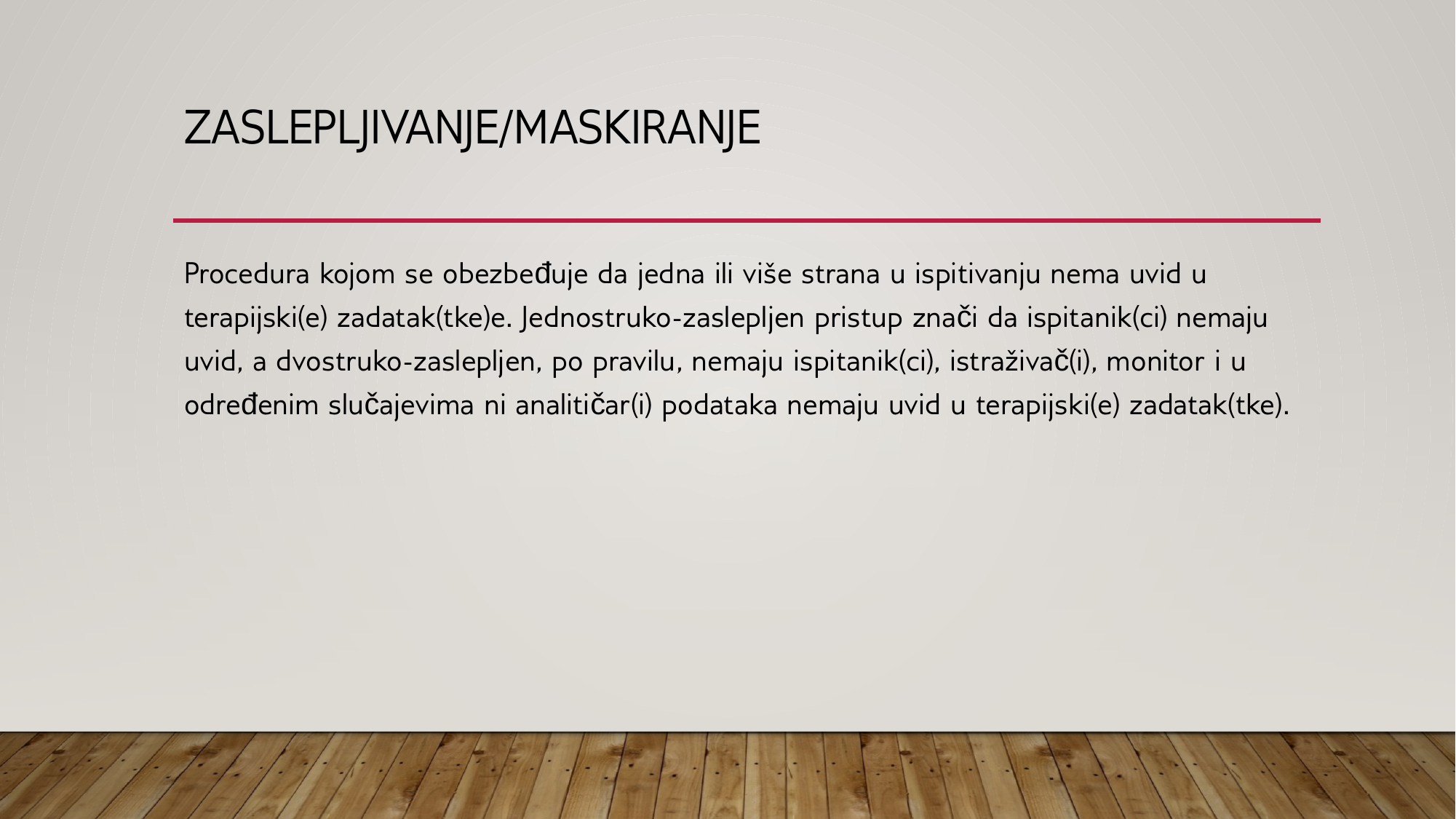

# Zaslepljivanje/Maskiranje
Procedura kojom se obezbeđuje da jedna ili više strana u ispitivanju nema uvid u terapijski(e) zadatak(tke)e. Jednostruko-zaslepljen pristup znači da ispitanik(ci) nemaju uvid, a dvostruko-zaslepljen, po pravilu, nemaju ispitanik(ci), istraživač(i), monitor i u određenim slučajevima ni analitičar(i) podataka nemaju uvid u terapijski(e) zadatak(tke).